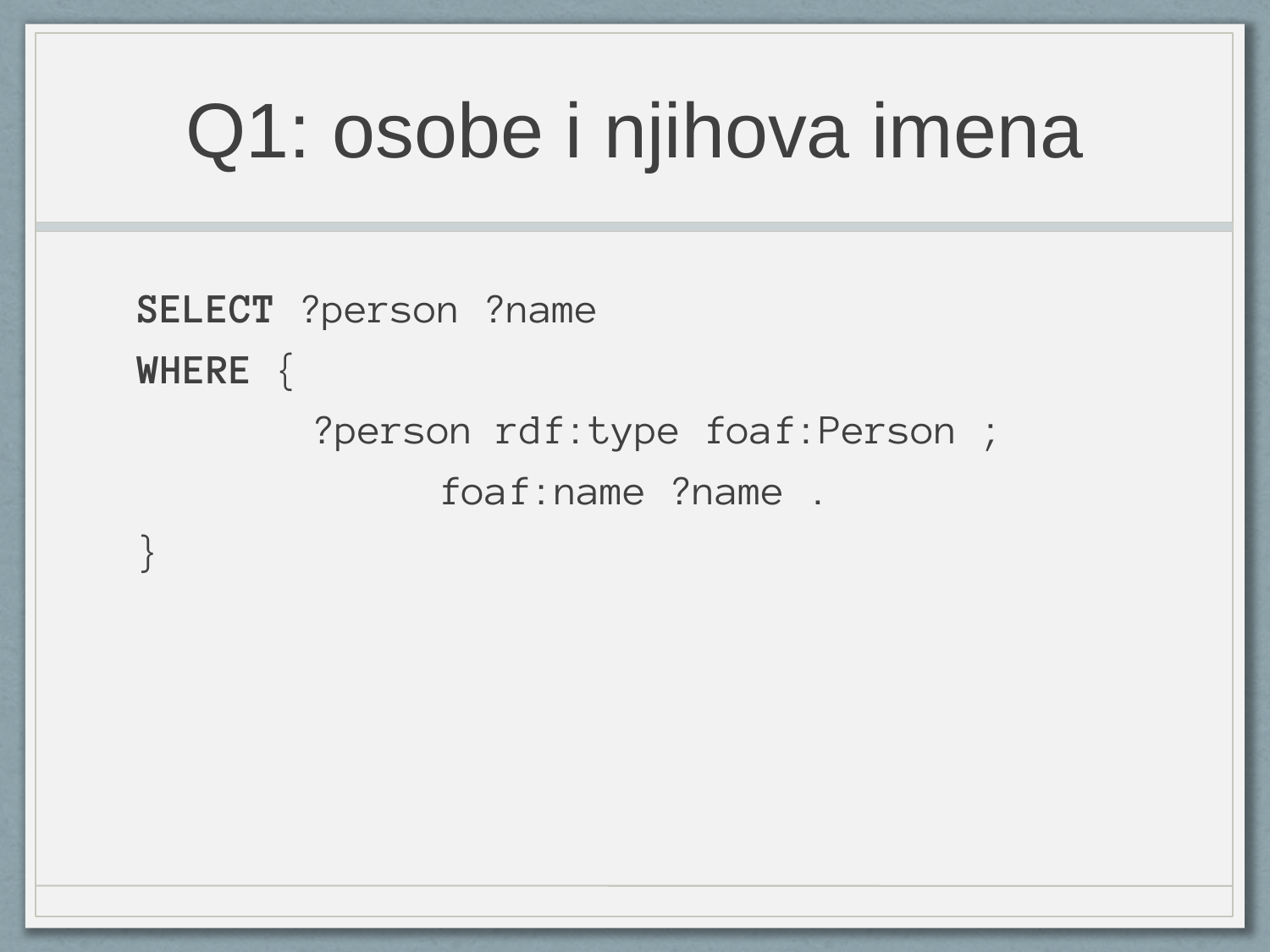

# Q1: osobe i njihova imena
SELECT ?person ?name
WHERE {
		?person rdf:type foaf:Person ;
			foaf:name ?name .
}